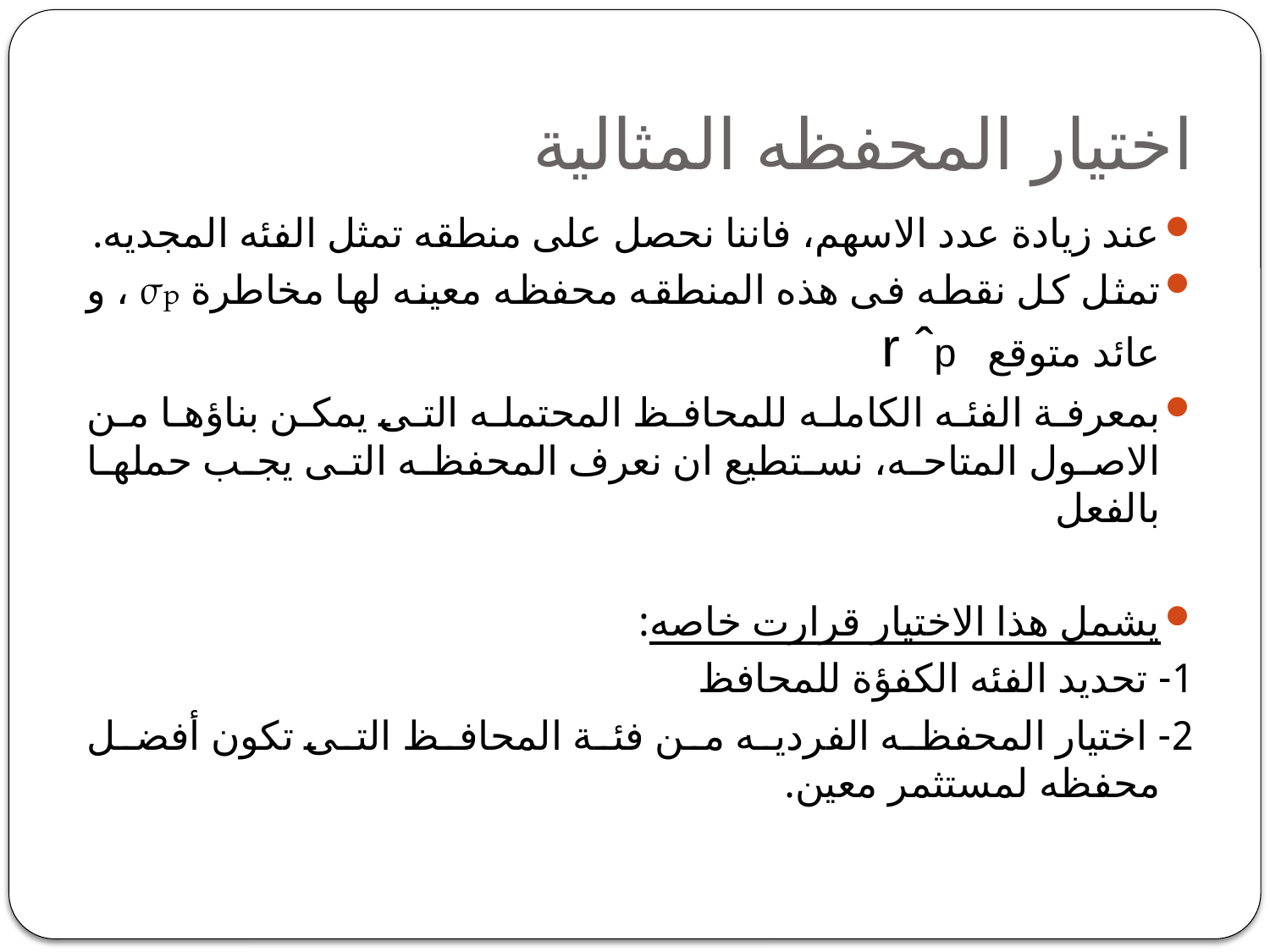

# اختيار المحفظه المثالية
عند زيادة عدد الاسهم، فاننا نحصل على منطقه تمثل الفئه المجديه.
تمثل كل نقطه فى هذه المنطقه محفظه معينه لها مخاطرة σp ، و عائد متوقع   r ˆp
بمعرفة الفئه الكامله للمحافظ المحتمله التى يمكن بناؤها من الاصول المتاحه، نستطيع ان نعرف المحفظه التى يجب حملها بالفعل

يشمل هذا الاختيار قرارت خاصه:
1- تحديد الفئه الكفؤة للمحافظ
2- اختيار المحفظه الفرديه من فئة المحافظ التى تكون أفضل محفظه لمستثمر معين.